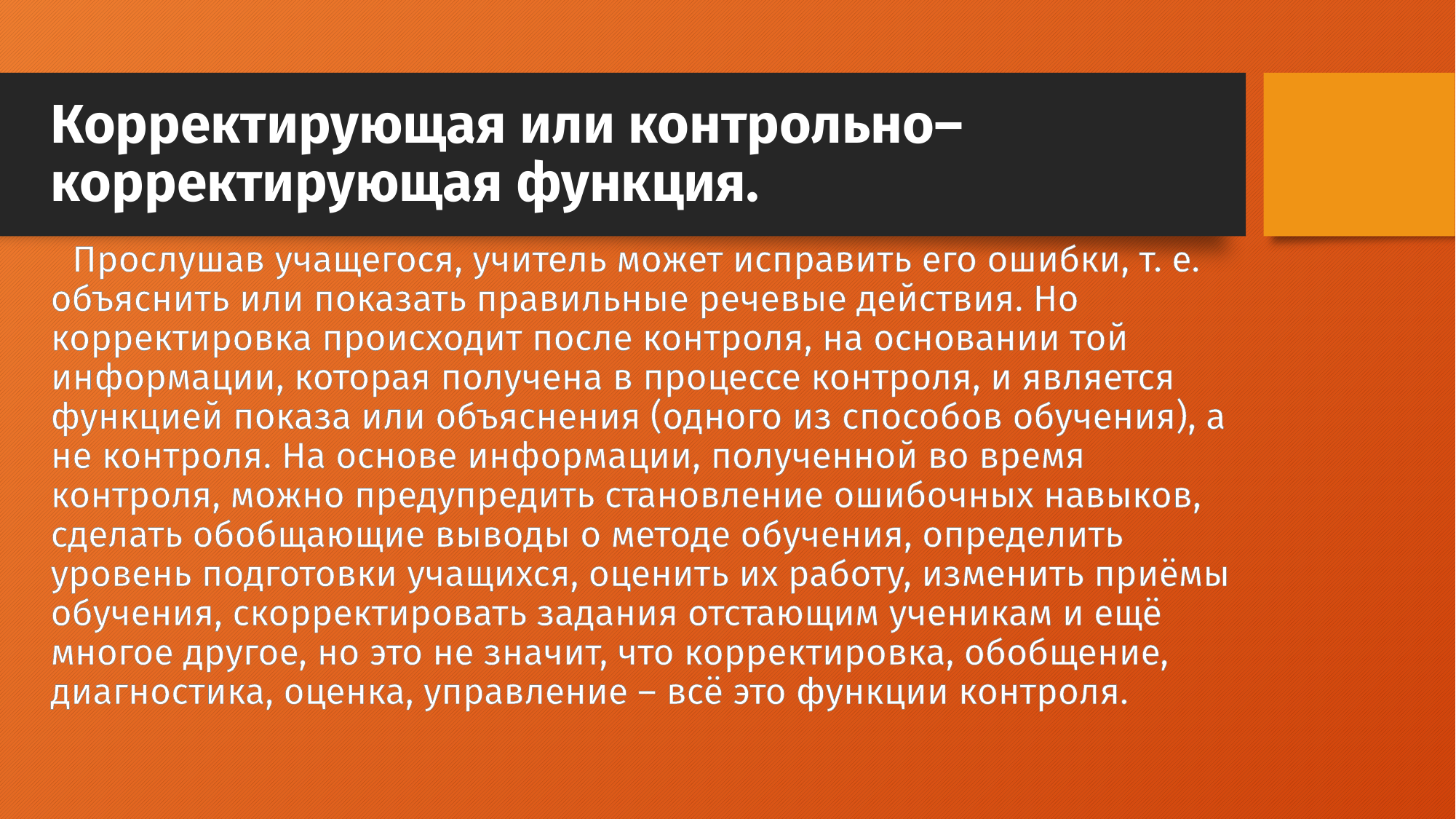

# Корректирующая или контрольно–корректирующая функция.
Прослушав учащегося, учитель может исправить его ошибки, т. е. объяснить или показать правильные речевые действия. Но корректировка происходит после контроля, на основании той информации, которая получена в процессе контроля, и является функцией показа или объяснения (одного из способов обучения), а не контроля. На основе информации, полученной во время контроля, можно предупредить становление ошибочных навыков, сделать обобщающие выводы о методе обучения, определить уровень подготовки учащихся, оценить их работу, изменить приёмы обучения, скорректировать задания отстающим ученикам и ещё многое другое, но это не значит, что корректировка, обобщение, диагностика, оценка, управление – всё это функции контроля.